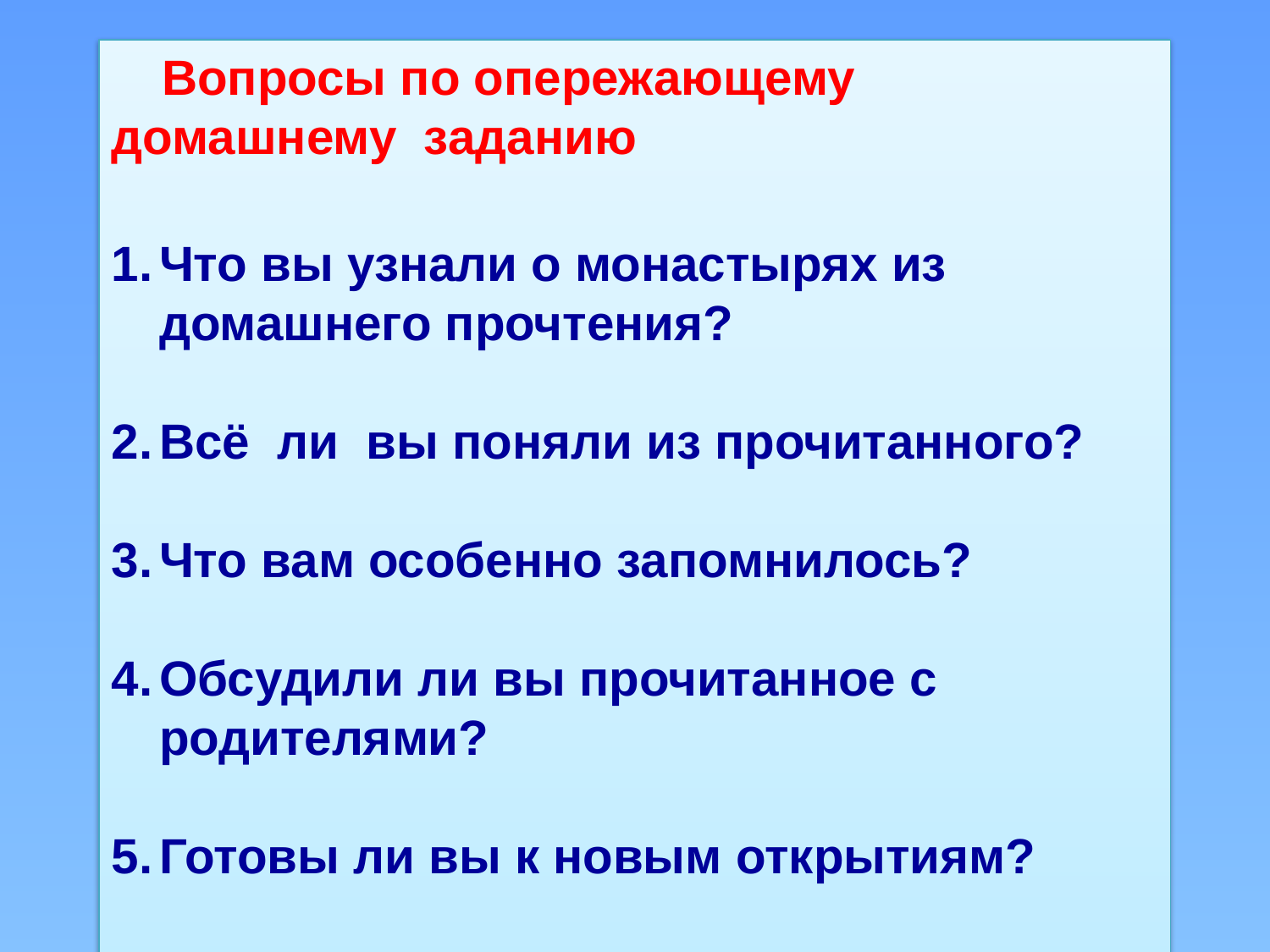

Вопросы по опережающему  домашнему  заданию

Что вы узнали о монастырях из домашнего прочтения?

Всё  ли  вы поняли из прочитанного?

Что вам особенно запомнилось?

Обсудили ли вы прочитанное с родителями?

Готовы ли вы к новым открытиям?